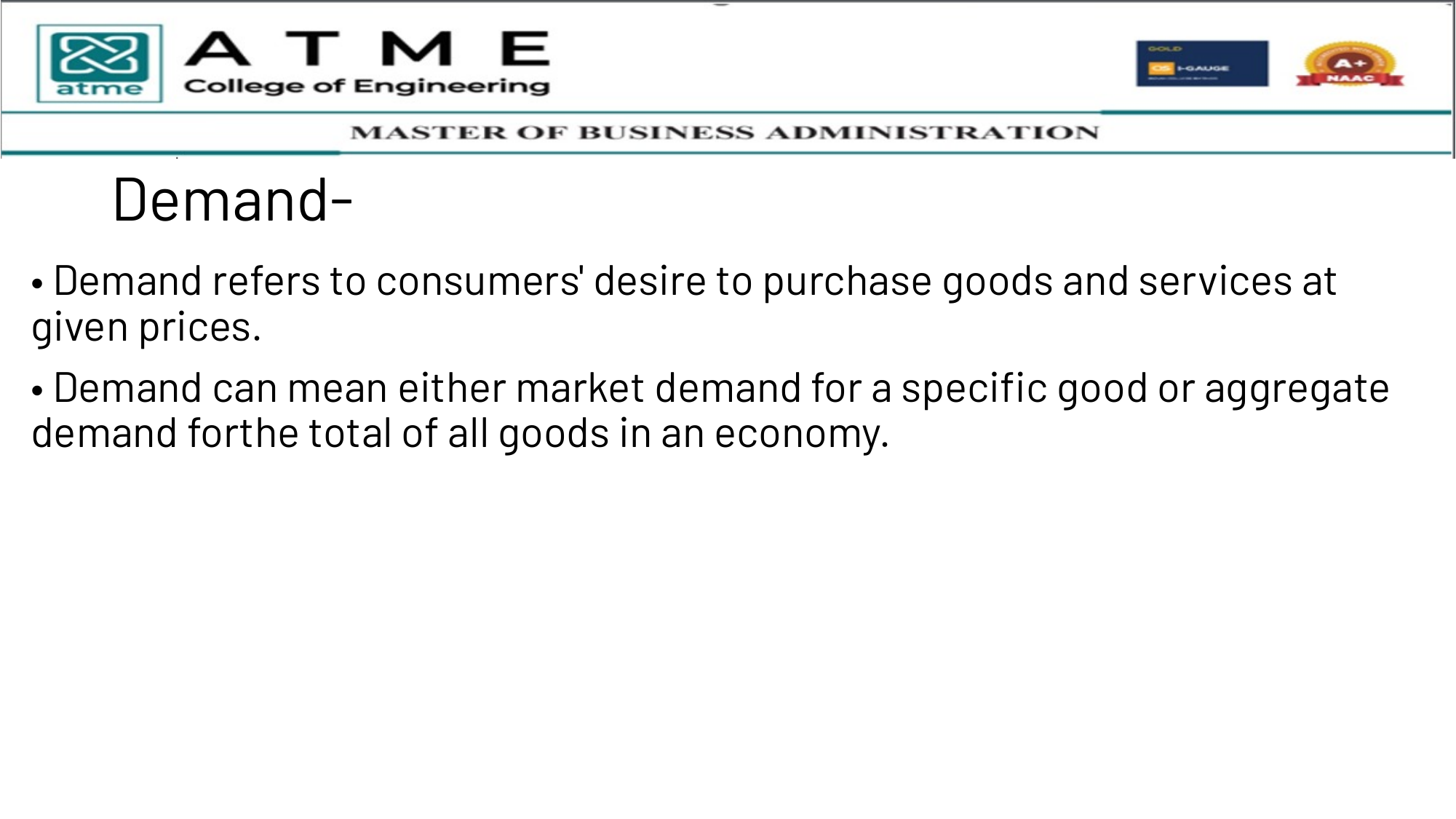

# Demand-
• Demand refers to consumers' desire to purchase goods and services at given prices.
• Demand can mean either market demand for a specific good or aggregate demand forthe total of all goods in an economy.